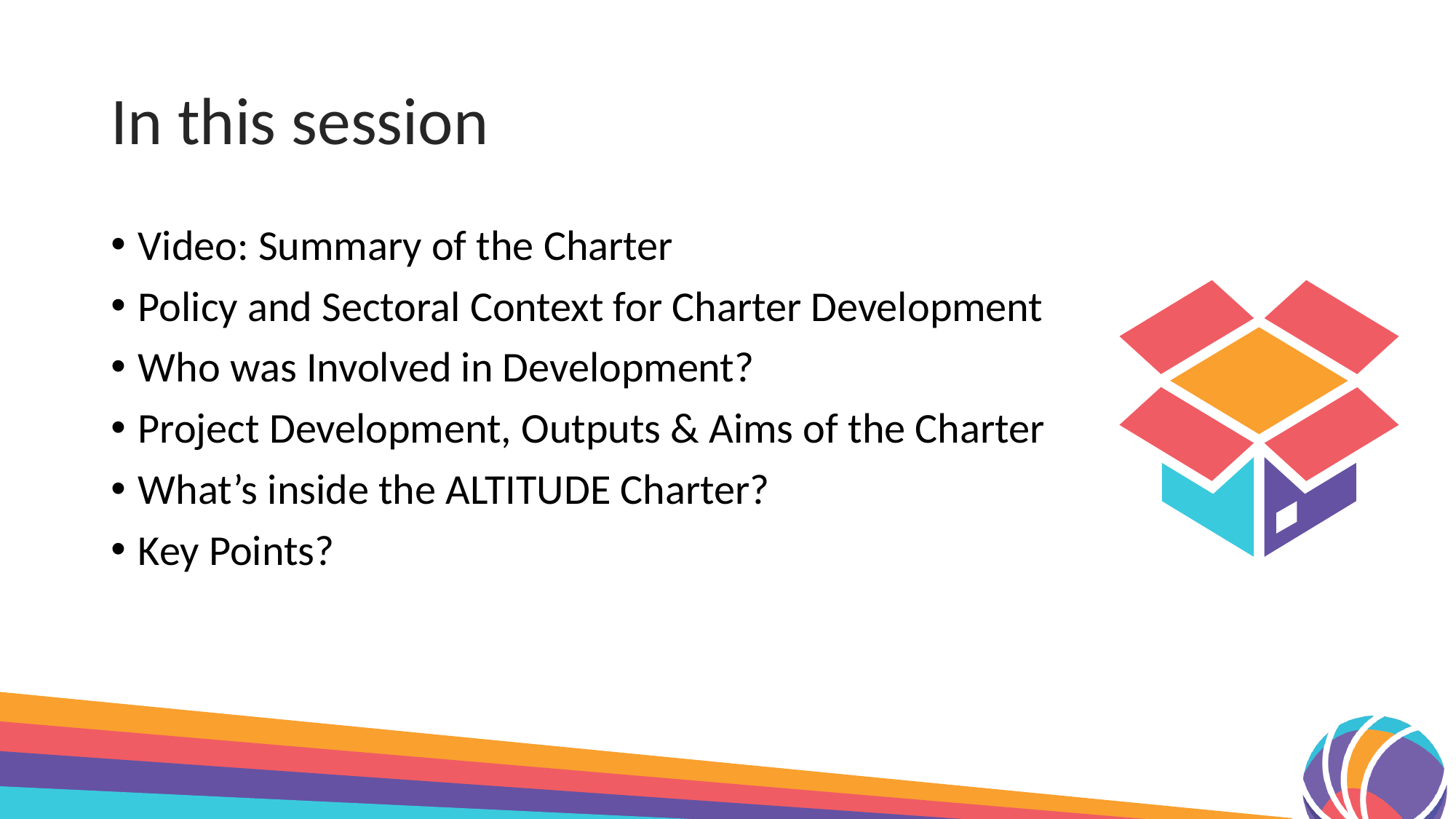

# In this session
Video: Summary of the Charter
Policy and Sectoral Context for Charter Development
Who was Involved in Development?
Project Development, Outputs & Aims of the Charter
What’s inside the ALTITUDE Charter?
Key Points?